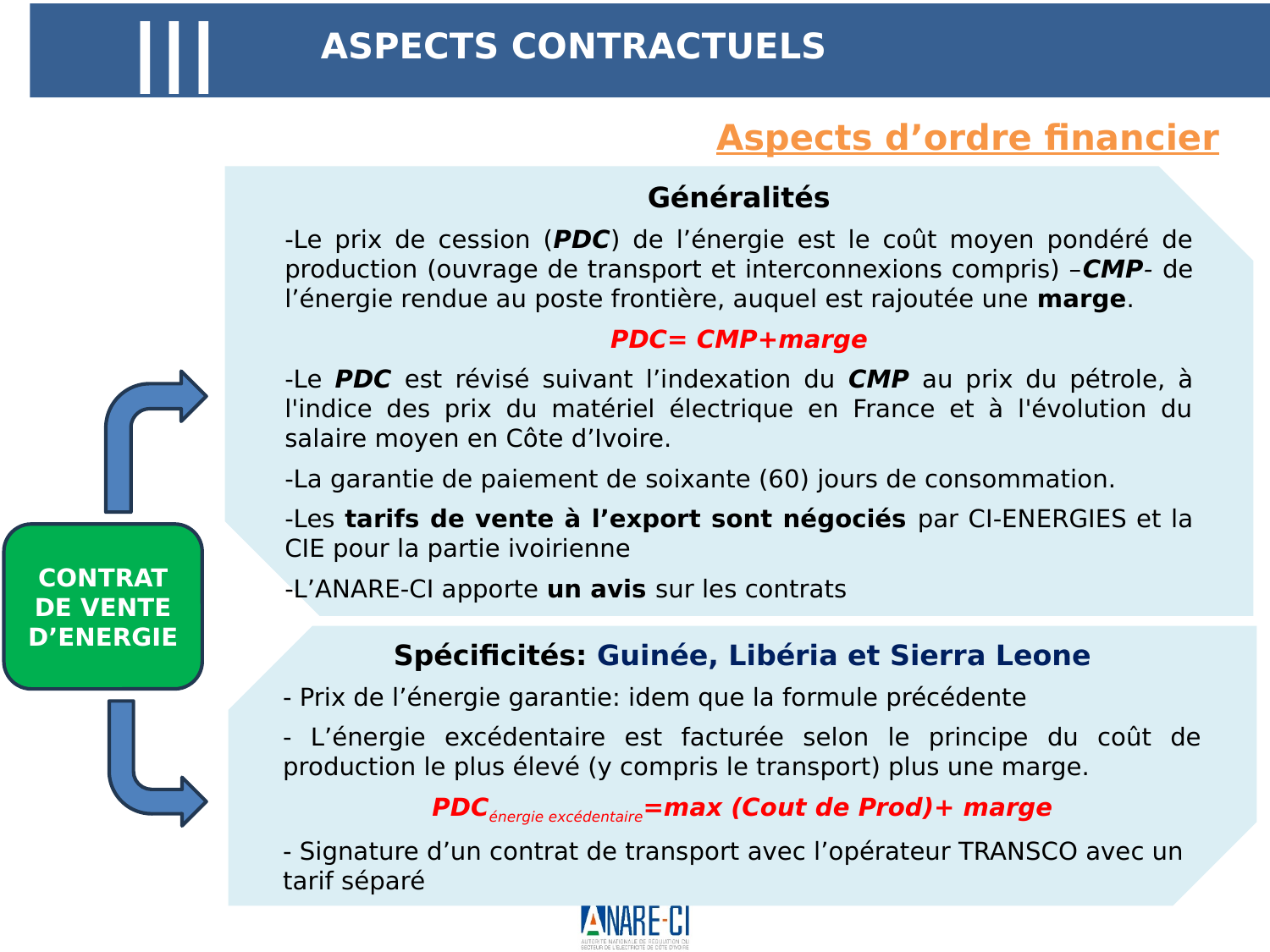

III

ASPECTS CONTRACTUELS
Aspects d’ordre financier
Généralités
-Le prix de cession (PDC) de l’énergie est le coût moyen pondéré de production (ouvrage de transport et interconnexions compris) –CMP- de l’énergie rendue au poste frontière, auquel est rajoutée une marge.
PDC= CMP+marge
-Le PDC est révisé suivant l’indexation du CMP au prix du pétrole, à l'indice des prix du matériel électrique en France et à l'évolution du salaire moyen en Côte d’Ivoire.
-La garantie de paiement de soixante (60) jours de consommation.
-Les tarifs de vente à l’export sont négociés par CI-ENERGIES et la CIE pour la partie ivoirienne
-L’ANARE-CI apporte un avis sur les contrats

CONTRAT DE VENTE D’ENERGIE
Spécificités: Guinée, Libéria et Sierra Leone
- Prix de l’énergie garantie: idem que la formule précédente
- L’énergie excédentaire est facturée selon le principe du coût de production le plus élevé (y compris le transport) plus une marge.
PDCénergie excédentaire=max (Cout de Prod)+ marge
- Signature d’un contrat de transport avec l’opérateur TRANSCO avec un tarif séparé